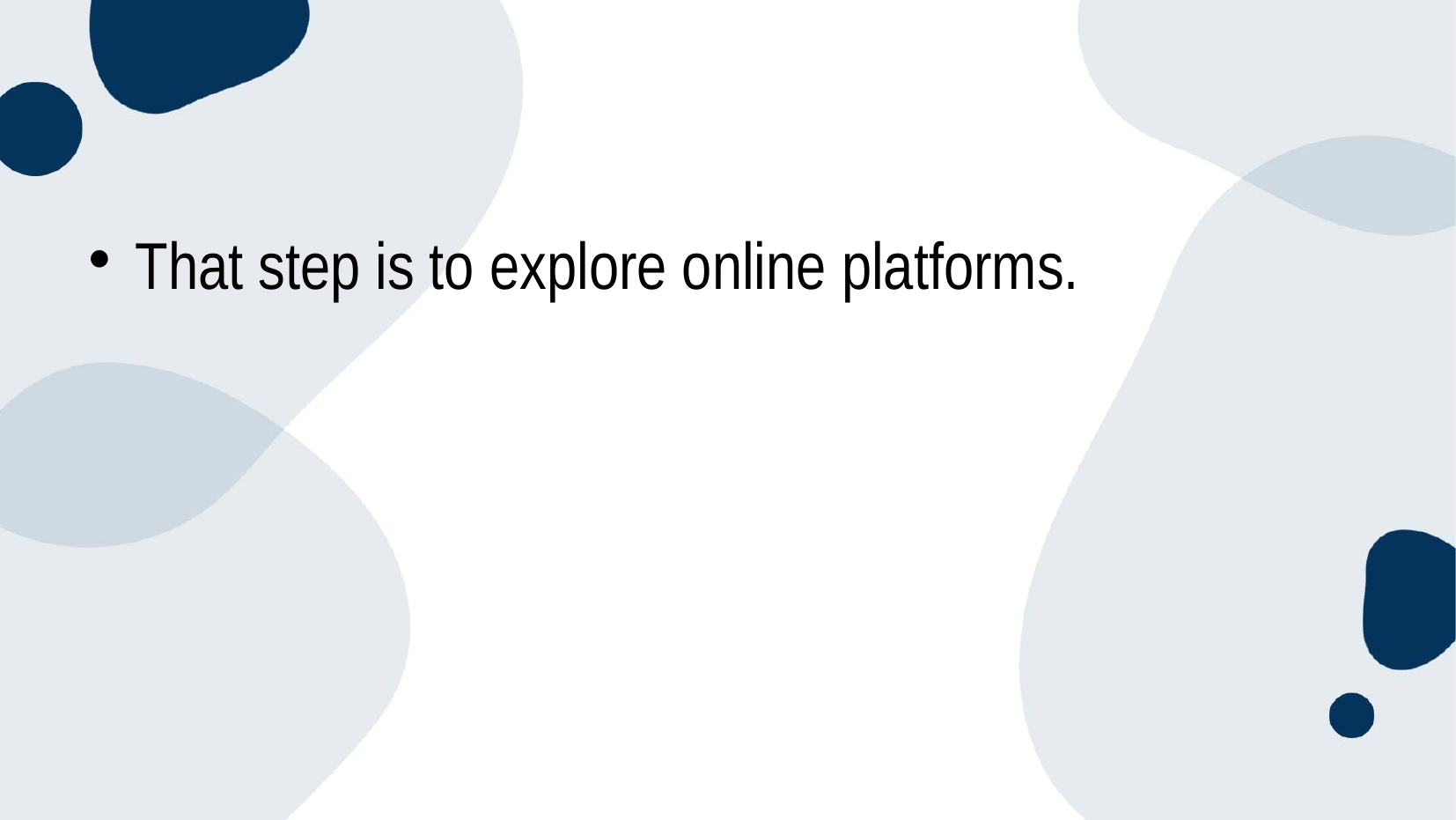

#
That step is to explore online platforms.